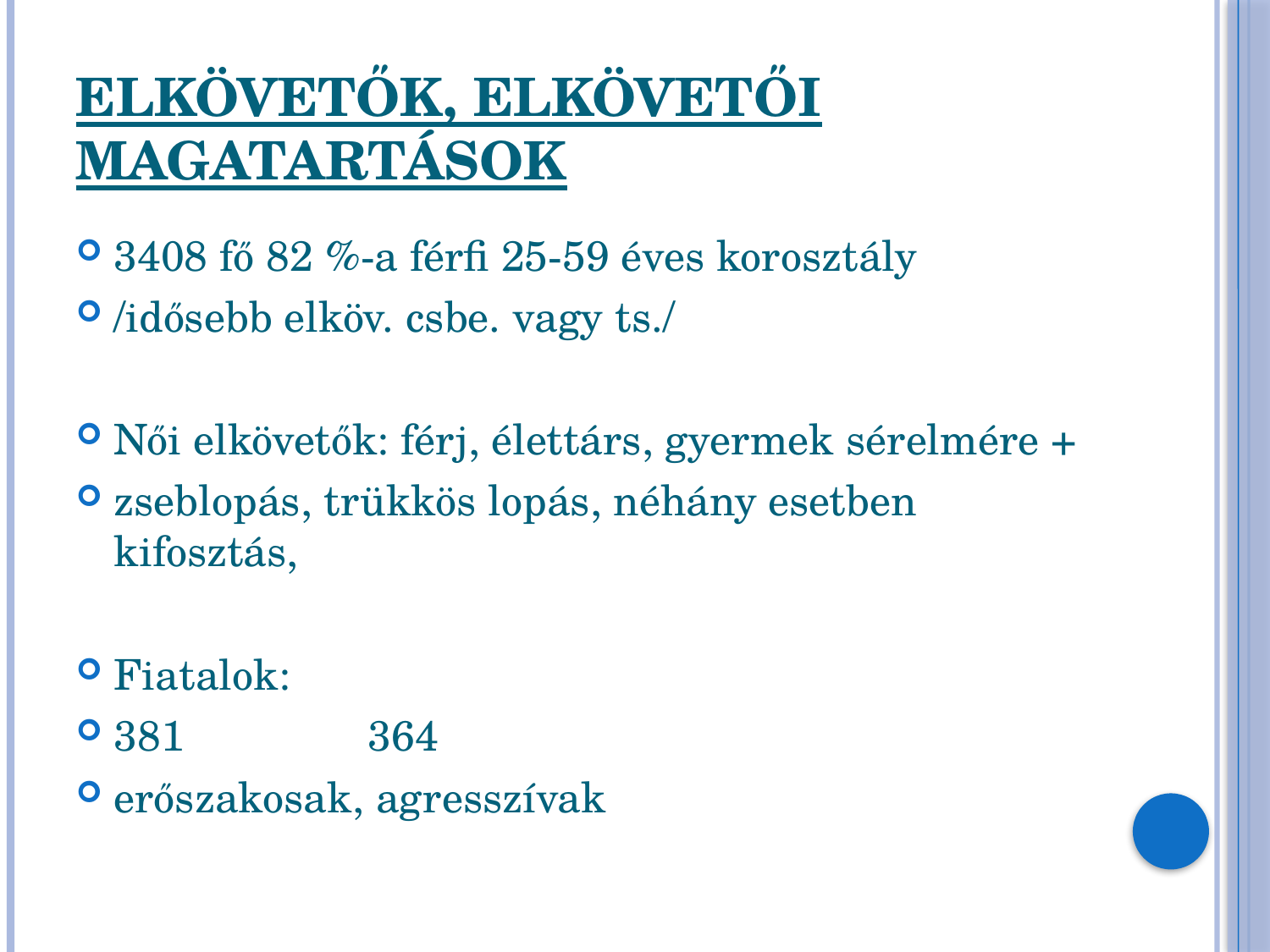

# Elkövetők, elkövetői magatartások
3408 fő 82 %-a férfi 25-59 éves korosztály
/idősebb elköv. csbe. vagy ts./

Női elkövetők: férj, élettárs, gyermek sérelmére +
zseblopás, trükkös lopás, néhány esetben kifosztás,

Fiatalok:
381		364
erőszakosak, agresszívak